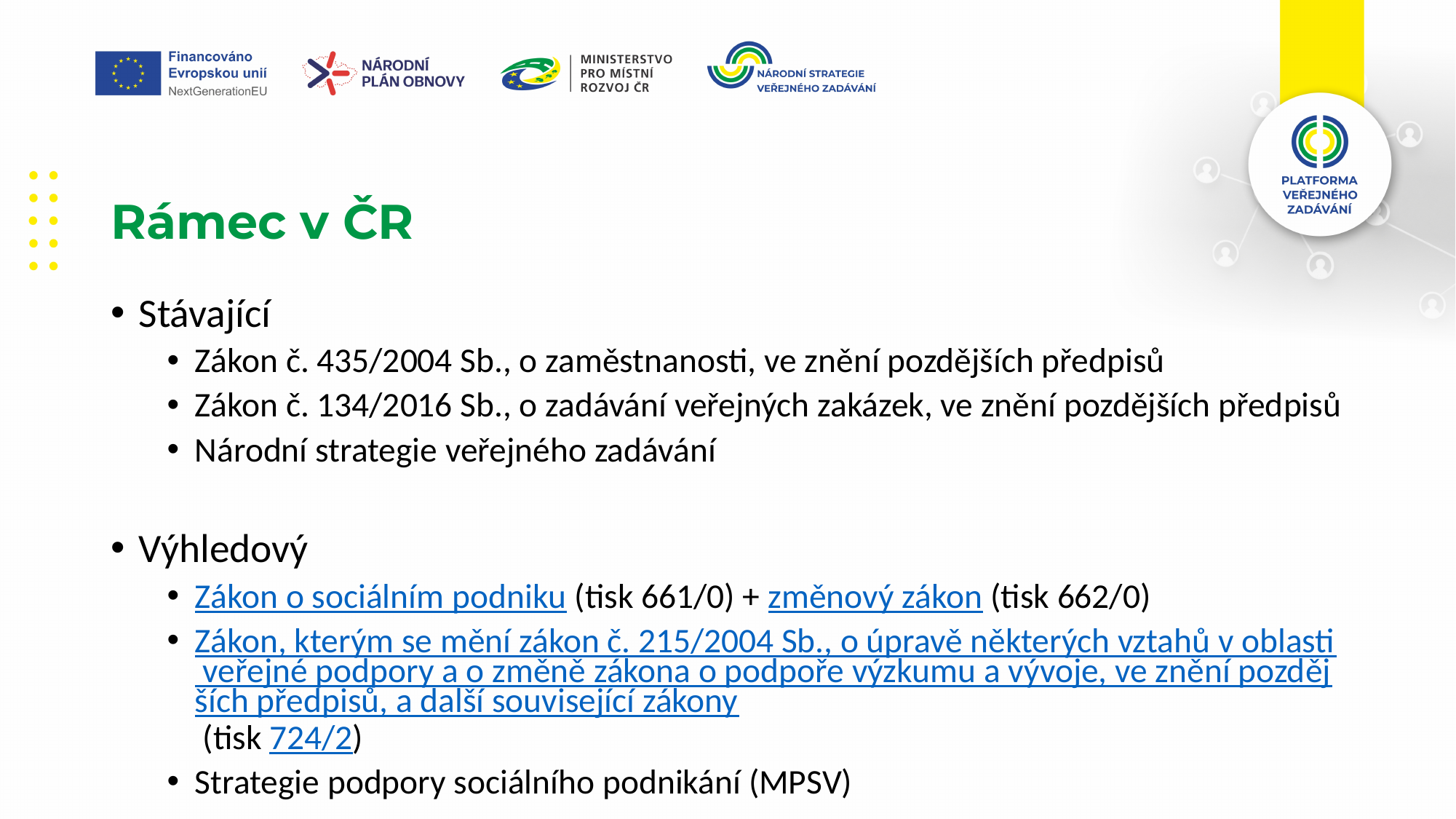

# Rámec v ČR
Stávající
Zákon č. 435/2004 Sb., o zaměstnanosti, ve znění pozdějších předpisů
Zákon č. 134/2016 Sb., o zadávání veřejných zakázek, ve znění pozdějších předpisů
Národní strategie veřejného zadávání

Výhledový
Zákon o sociálním podniku (tisk 661/0) + změnový zákon (tisk 662/0)
Zákon, kterým se mění zákon č. 215/2004 Sb., o úpravě některých vztahů v oblasti veřejné podpory a o změně zákona o podpoře výzkumu a vývoje, ve znění pozdějších předpisů, a další související zákony (tisk 724/2)
Strategie podpory sociálního podnikání (MPSV)